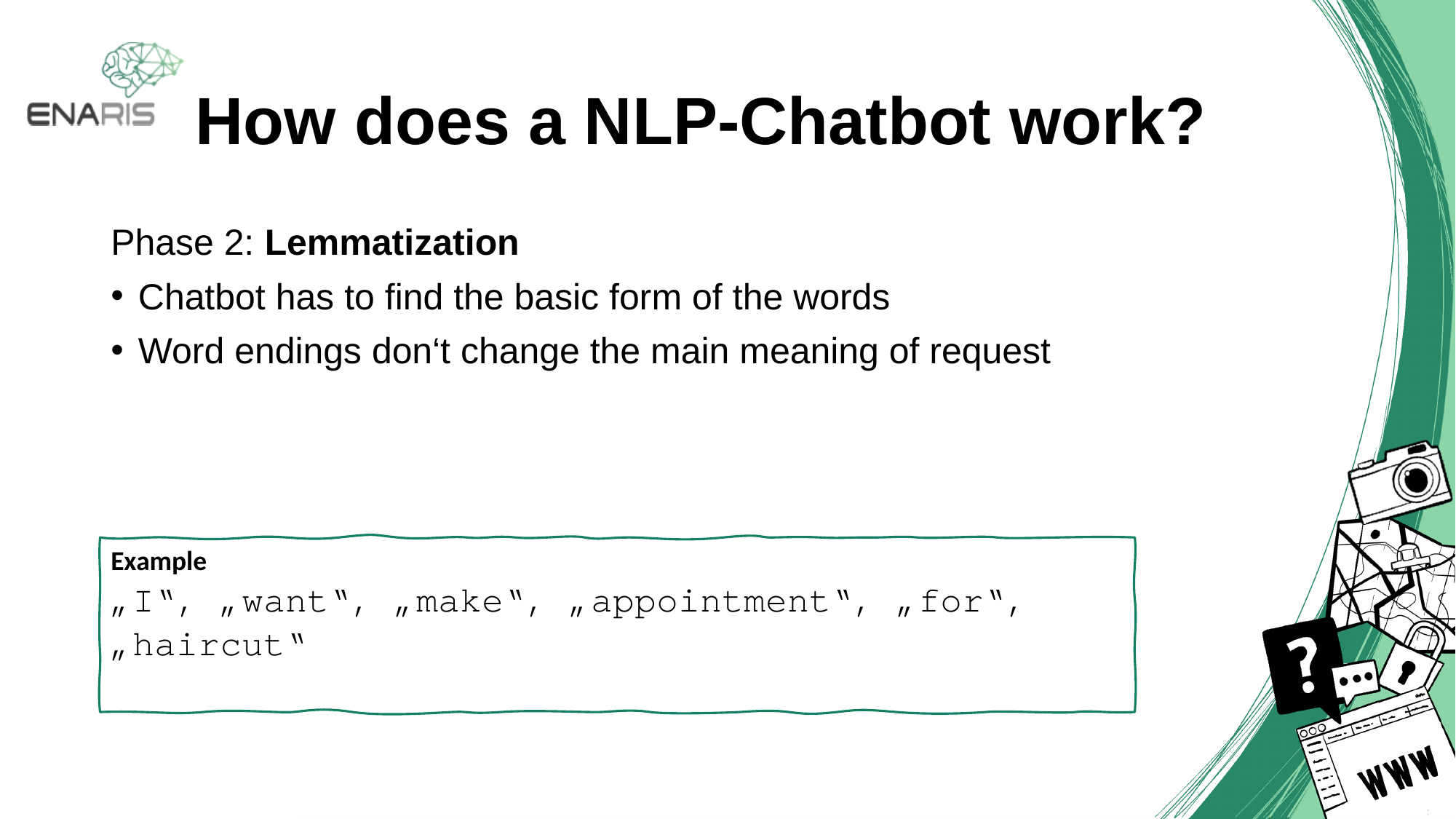

# How does a NLP-Chatbot work?
Phase 2: Lemmatization
Chatbot has to find the basic form of the words
Word endings don‘t change the main meaning of request

Example
„I“, „want“, „make“, „appointment“, „for“, „haircut“